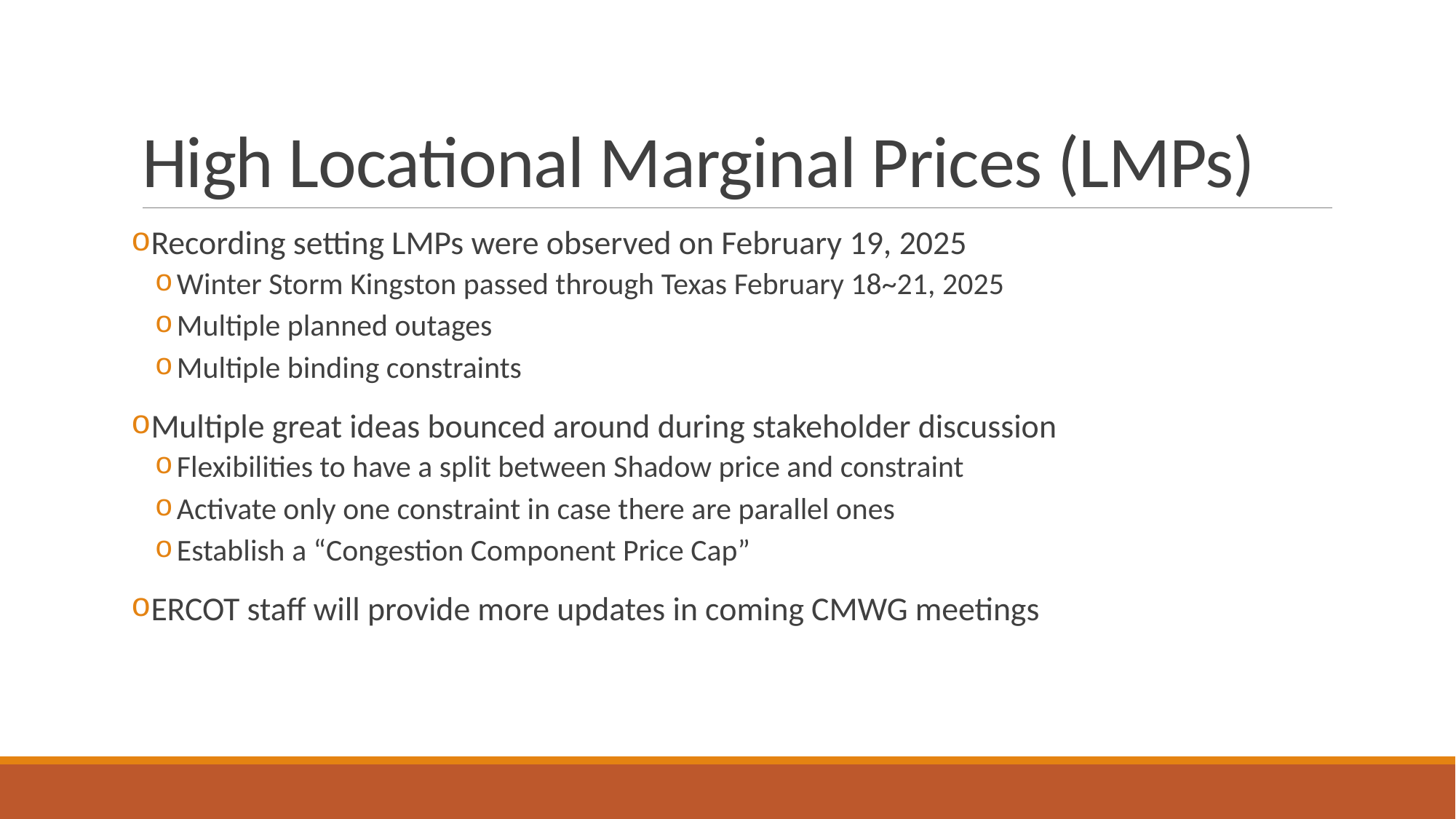

# High Locational Marginal Prices (LMPs)
Recording setting LMPs were observed on February 19, 2025
Winter Storm Kingston passed through Texas February 18~21, 2025
Multiple planned outages
Multiple binding constraints
Multiple great ideas bounced around during stakeholder discussion
Flexibilities to have a split between Shadow price and constraint
Activate only one constraint in case there are parallel ones
Establish a “Congestion Component Price Cap”
ERCOT staff will provide more updates in coming CMWG meetings